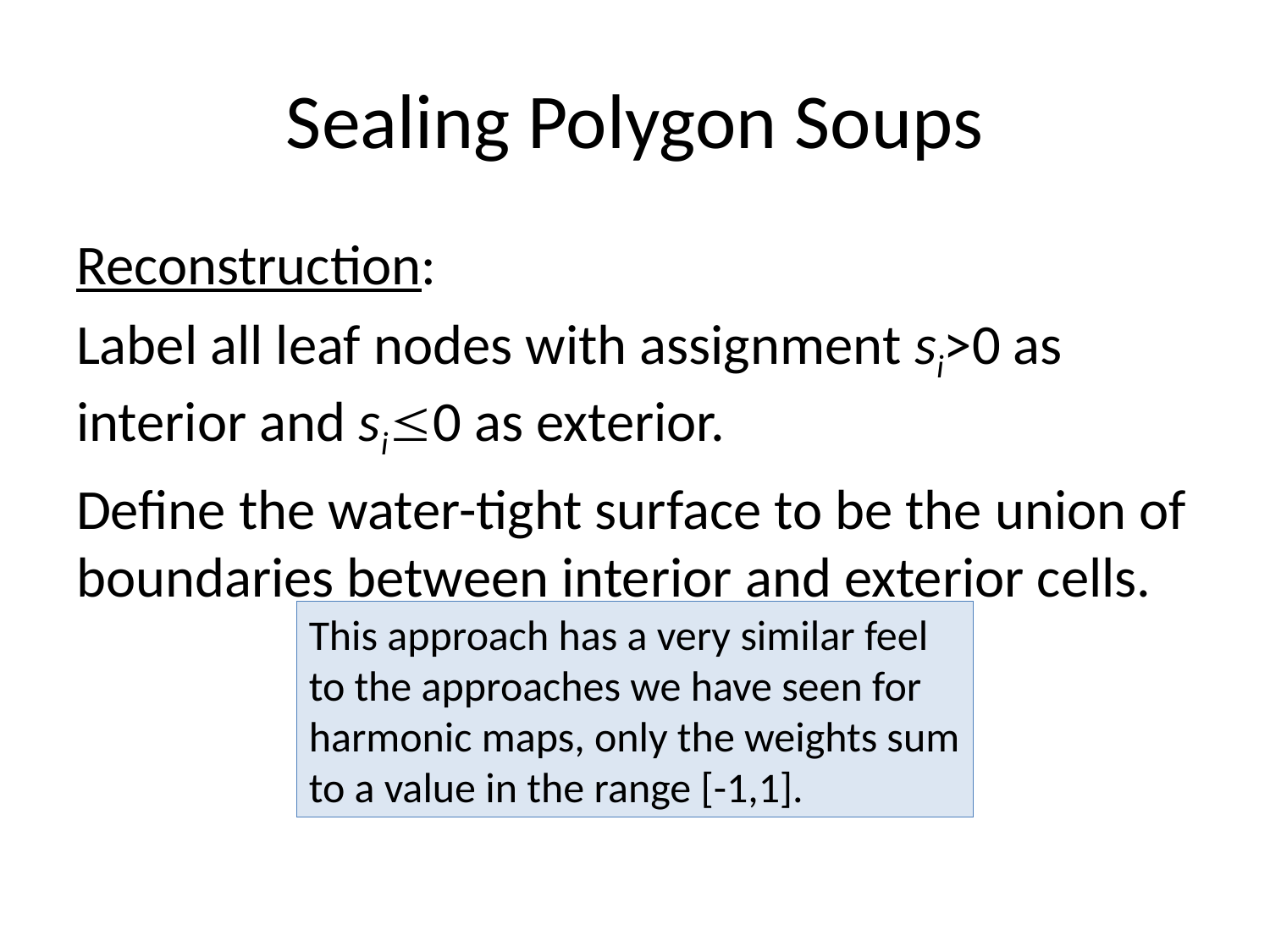

# Sealing Polygon Soups
Reconstruction:
Label all leaf nodes with assignment si>0 as interior and si≤0 as exterior.
Define the water-tight surface to be the union of boundaries between interior and exterior cells.

This approach has a very similar feel to the approaches we have seen for harmonic maps, only the weights sum to a value in the range [-1,1].